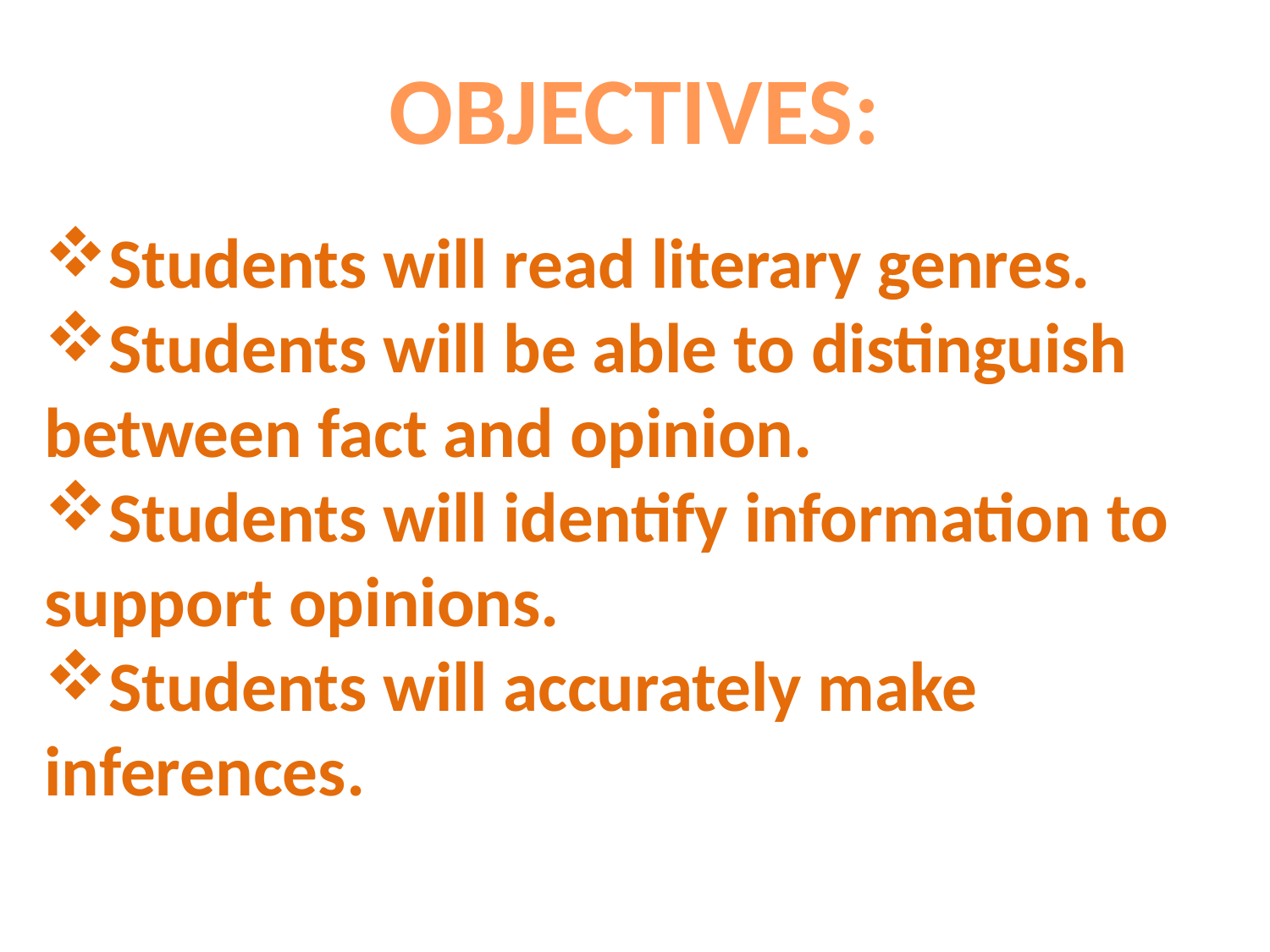

OBJECTIVES:
Students will read literary genres.
Students will be able to distinguish between fact and opinion.
Students will identify information to support opinions.
Students will accurately make inferences.